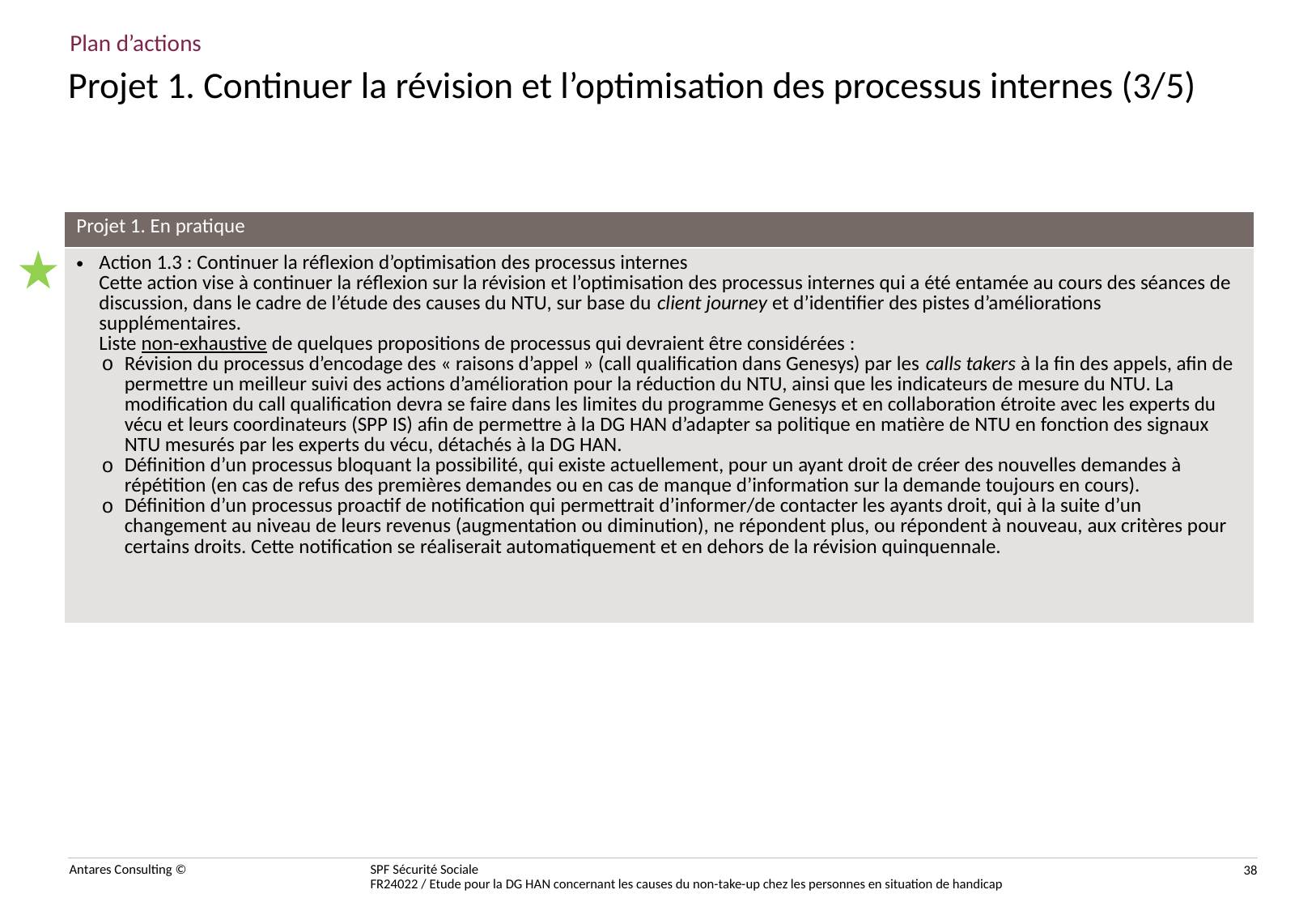

Plan d’actions
# Projet 1. Continuer la révision et l’optimisation des processus internes (3/5)
| Projet 1. En pratique |
| --- |
| Action 1.3 : Continuer la réflexion d’optimisation des processus internes Cette action vise à continuer la réflexion sur la révision et l’optimisation des processus internes qui a été entamée au cours des séances de discussion, dans le cadre de l’étude des causes du NTU, sur base du client journey et d’identifier des pistes d’améliorations supplémentaires. Liste non-exhaustive de quelques propositions de processus qui devraient être considérées : Révision du processus d’encodage des « raisons d’appel » (call qualification dans Genesys) par les calls takers à la fin des appels, afin de permettre un meilleur suivi des actions d’amélioration pour la réduction du NTU, ainsi que les indicateurs de mesure du NTU. La modification du call qualification devra se faire dans les limites du programme Genesys et en collaboration étroite avec les experts du vécu et leurs coordinateurs (SPP IS) afin de permettre à la DG HAN d’adapter sa politique en matière de NTU en fonction des signaux NTU mesurés par les experts du vécu, détachés à la DG HAN. Définition d’un processus bloquant la possibilité, qui existe actuellement, pour un ayant droit de créer des nouvelles demandes à répétition (en cas de refus des premières demandes ou en cas de manque d’information sur la demande toujours en cours). Définition d’un processus proactif de notification qui permettrait d’informer/de contacter les ayants droit, qui à la suite d’un changement au niveau de leurs revenus (augmentation ou diminution), ne répondent plus, ou répondent à nouveau, aux critères pour certains droits. Cette notification se réaliserait automatiquement et en dehors de la révision quinquennale. |